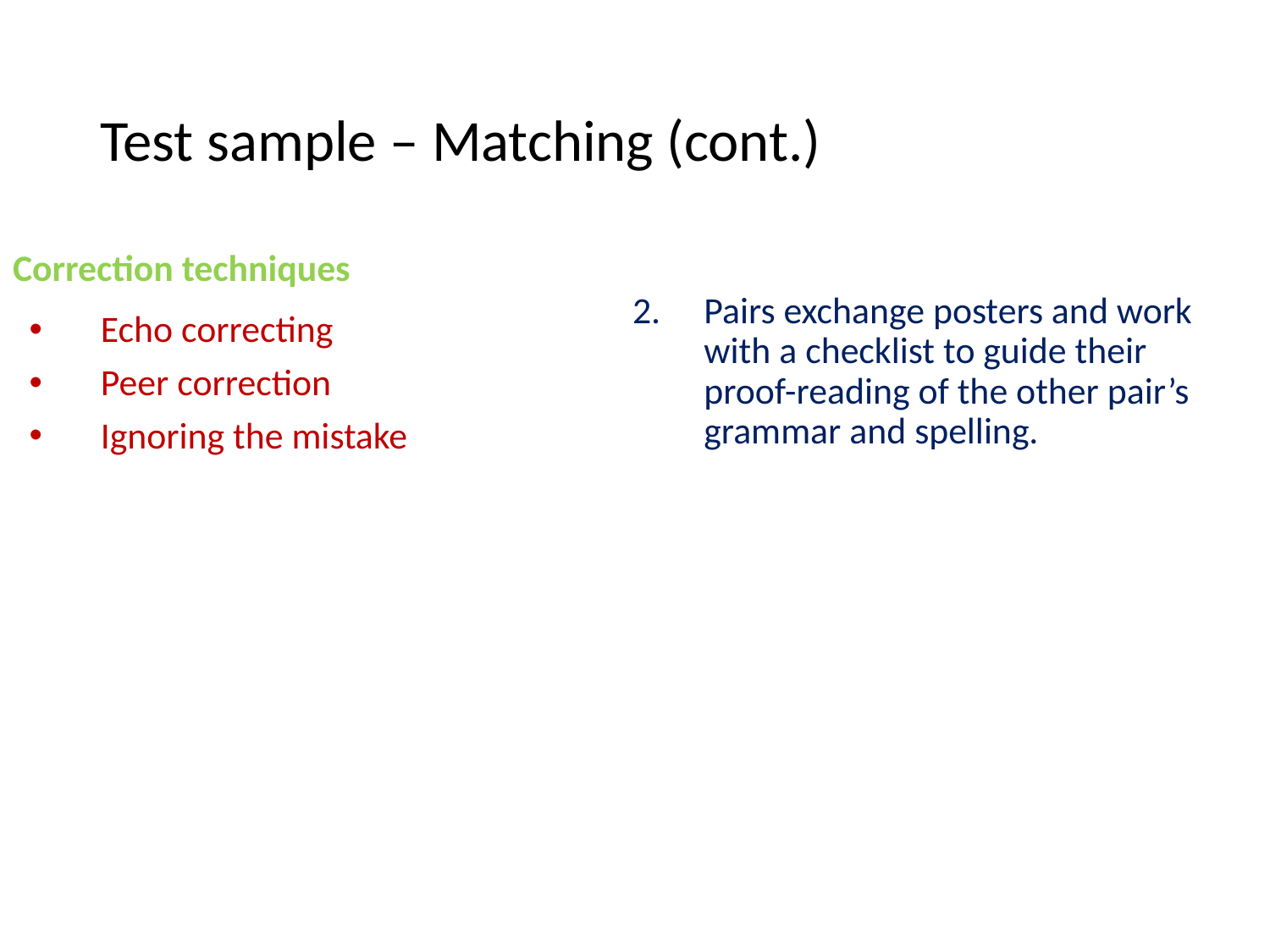

# Test sample – Matching (cont.)
Correction techniques
Echo correcting
Peer correction
Ignoring the mistake
Pairs exchange posters and work with a checklist to guide their proof-reading of the other pair’s grammar and spelling.